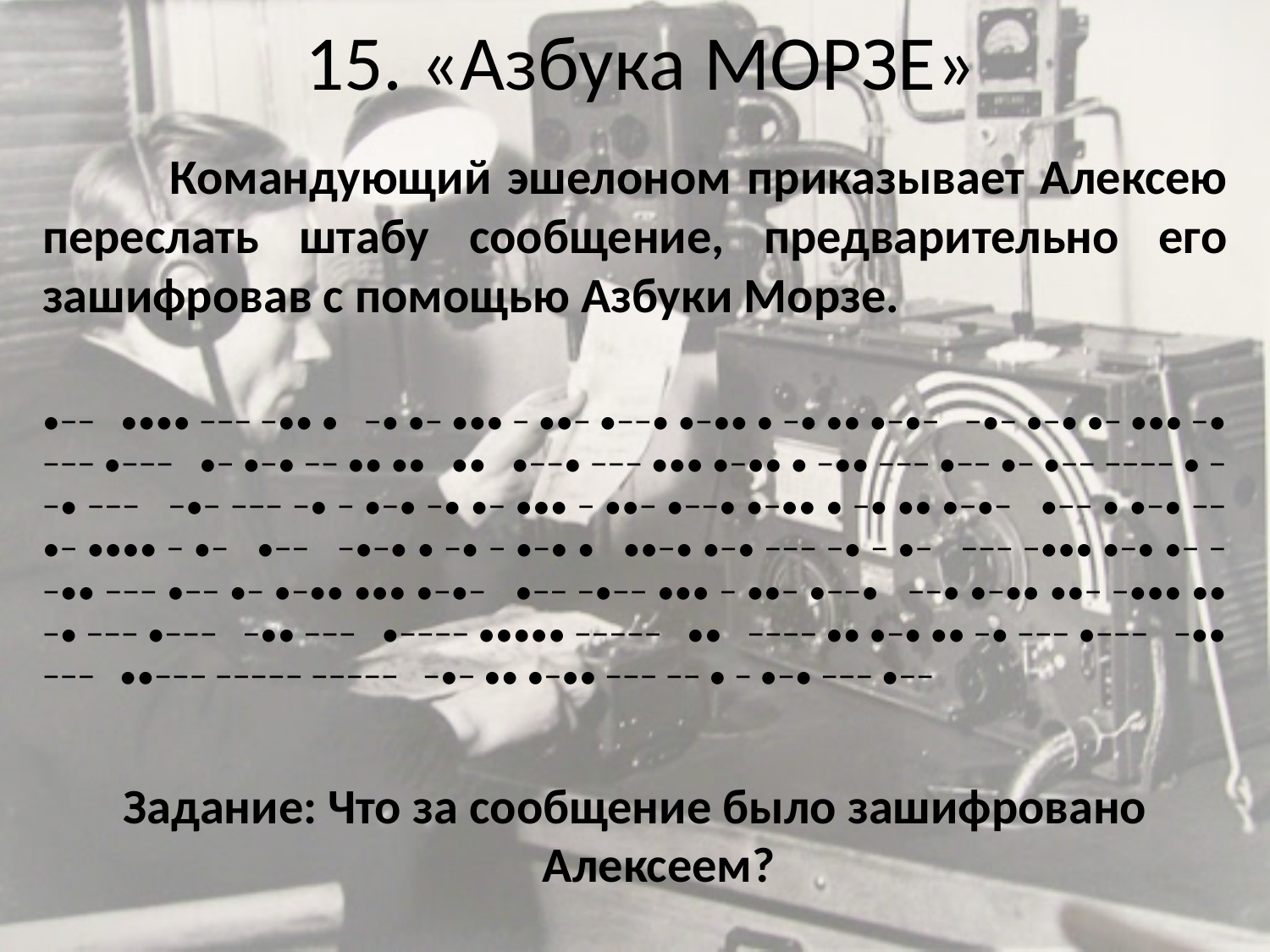

# 15. «Азбука МОРЗЕ»
	Командующий эшелоном приказывает Алексею переслать штабу сообщение, предварительно его зашифровав с помощью Азбуки Морзе.

•−−   •••• −−− −•• •   −• •− ••• − ••− •−−• •−•• • −• •• •−•−   −•− •−• •− ••• −• −−− •−−−   •− •−• −− •• ••   ••   •−−• −−− ••• •−•• • −•• −−− •−− •− •−− −−−− • −−• −−−   −•− −−− −• − •−• −• •− ••• − ••− •−−• •−•• • −• •• •−•−   •−− • •−• −− •− •••• − •−   •−−   −•−• • −• − •−• •   ••−• •−• −−− −• − •−   −−− −••• •−• •− −−•• −−− •−− •− •−•• ••• •−•−   •−− −•−− ••• − ••− •−−•   −−• •−•• ••− −••• •• −• −−− •−−−   −•• −−−   •−−−− ••••• −−−−−   ••   −−−− •• •−• •• −• −−− •−−−   −•• −−−   ••−−− −−−−− −−−−−   −•− •• •−•• −−− −− • − •−• −−− •−−

Задание: Что за сообщение было зашифровано Алексеем?